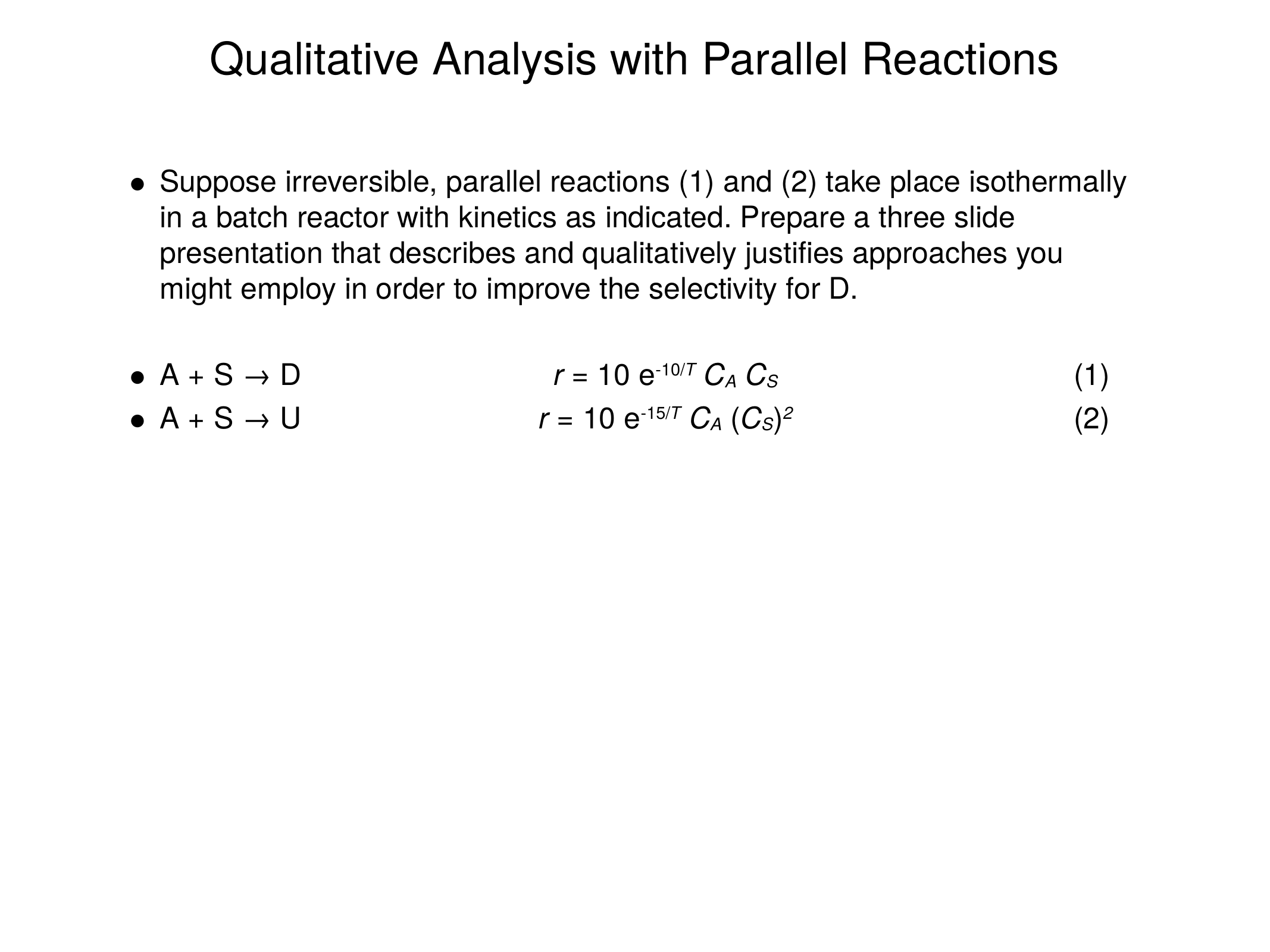

# Qualitative Analysis with Parallel Reactions
Suppose irreversible, parallel reactions (1) and (2) take place isothermally in a batch reactor with kinetics as indicated. Prepare a three slide presentation that describes and qualitatively justifies approaches you might employ in order to improve the selectivity for D.

A + S → D	r = 10 e-10/T CA CS	(1)
A + S → U	r = 10 e-15/T CA (CS)2	(2)